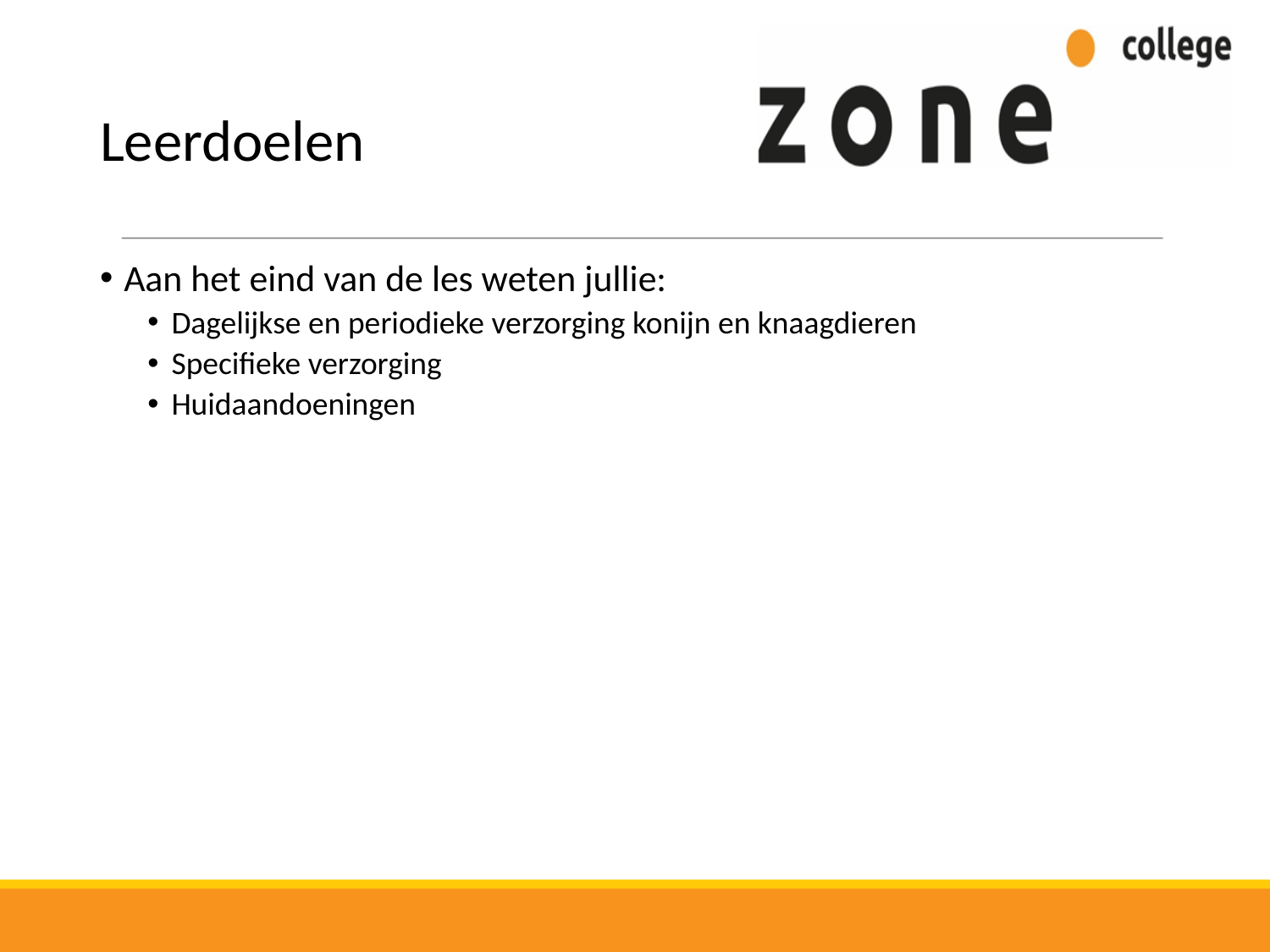

# Leerdoelen
Aan het eind van de les weten jullie:
Dagelijkse en periodieke verzorging konijn en knaagdieren
Specifieke verzorging
Huidaandoeningen